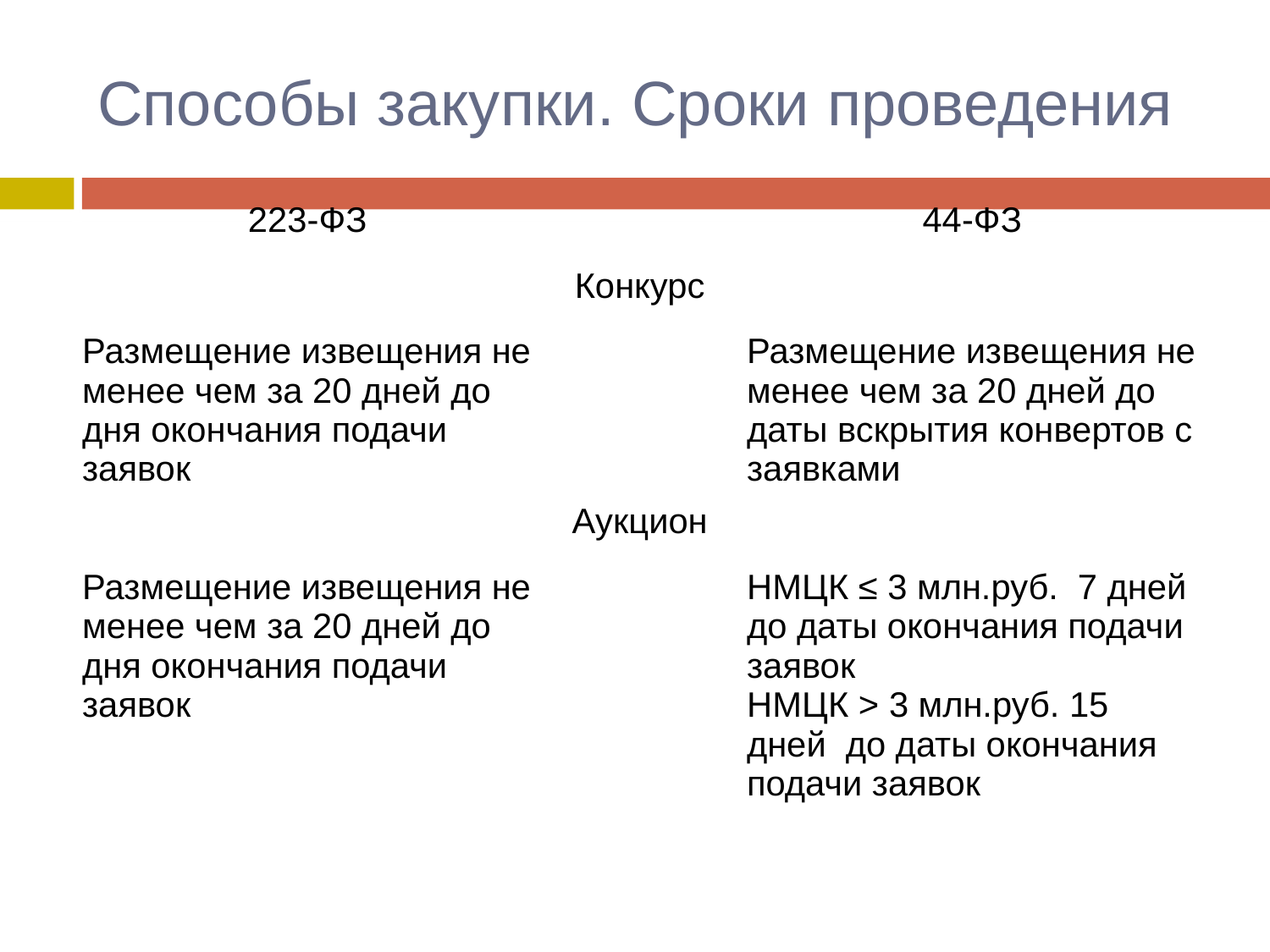

# Способы закупки. Сроки проведения
| 223-ФЗ |  | 44-ФЗ |
| --- | --- | --- |
| Конкурс |  |  |
| Размещение извещения не менее чем за 20 дней до дня окончания подачи заявок |  | Размещение извещения не менее чем за 20 дней до даты вскрытия конвертов с заявками |
| Аукцион |  |  |
| Размещение извещения не менее чем за 20 дней до дня окончания подачи заявок |  | НМЦК ≤ 3 млн.руб. 7 дней до даты окончания подачи заявок НМЦК > 3 млн.руб. 15 дней до даты окончания подачи заявок |
|  |  |  |
| --- | --- | --- |